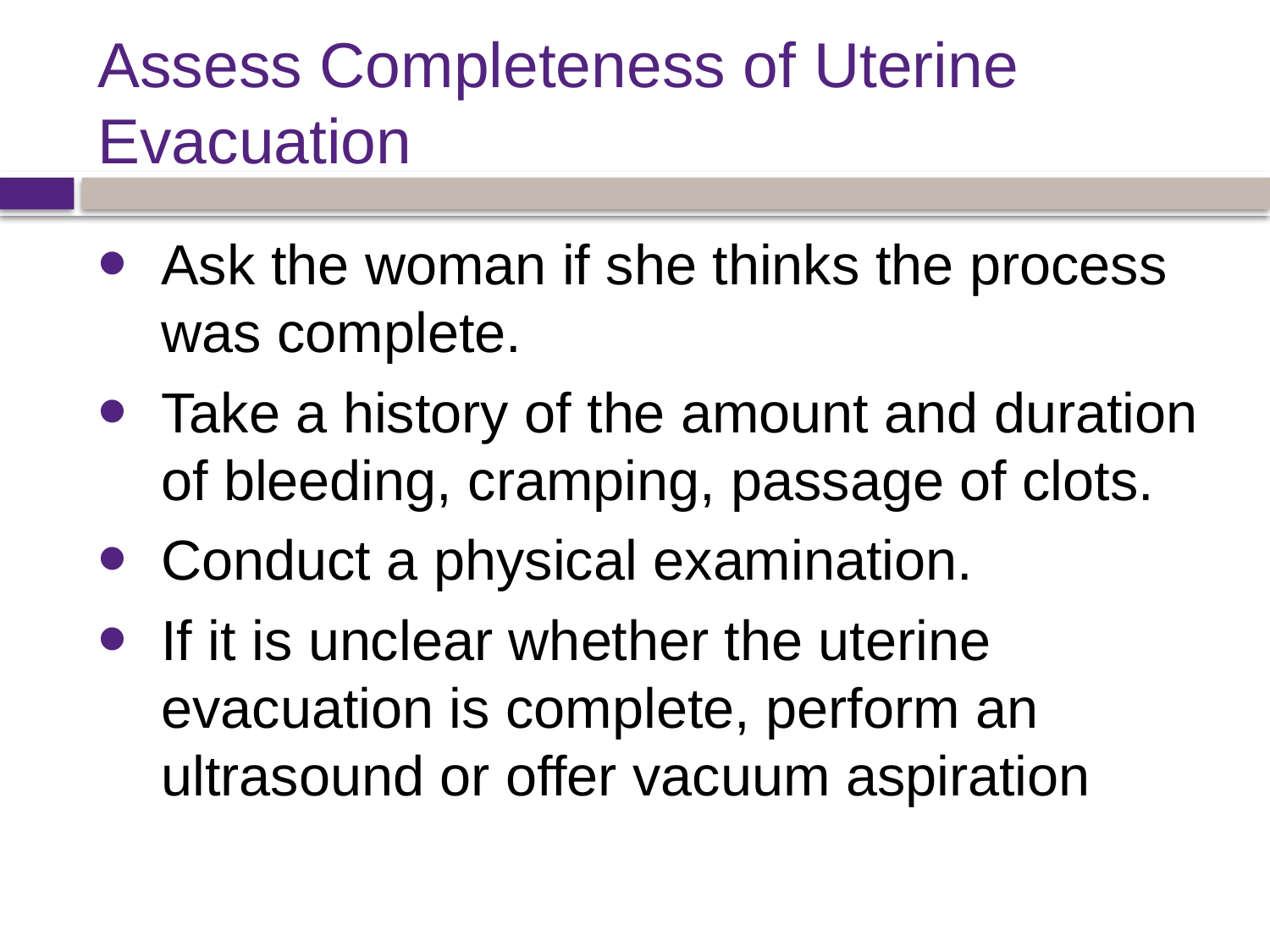

# Assess Completeness of Uterine Evacuation
Ask the woman if she thinks the process was complete.
Take a history of the amount and duration of bleeding, cramping, passage of clots.
Conduct a physical examination.
If it is unclear whether the uterine evacuation is complete, perform an ultrasound or offer vacuum aspiration